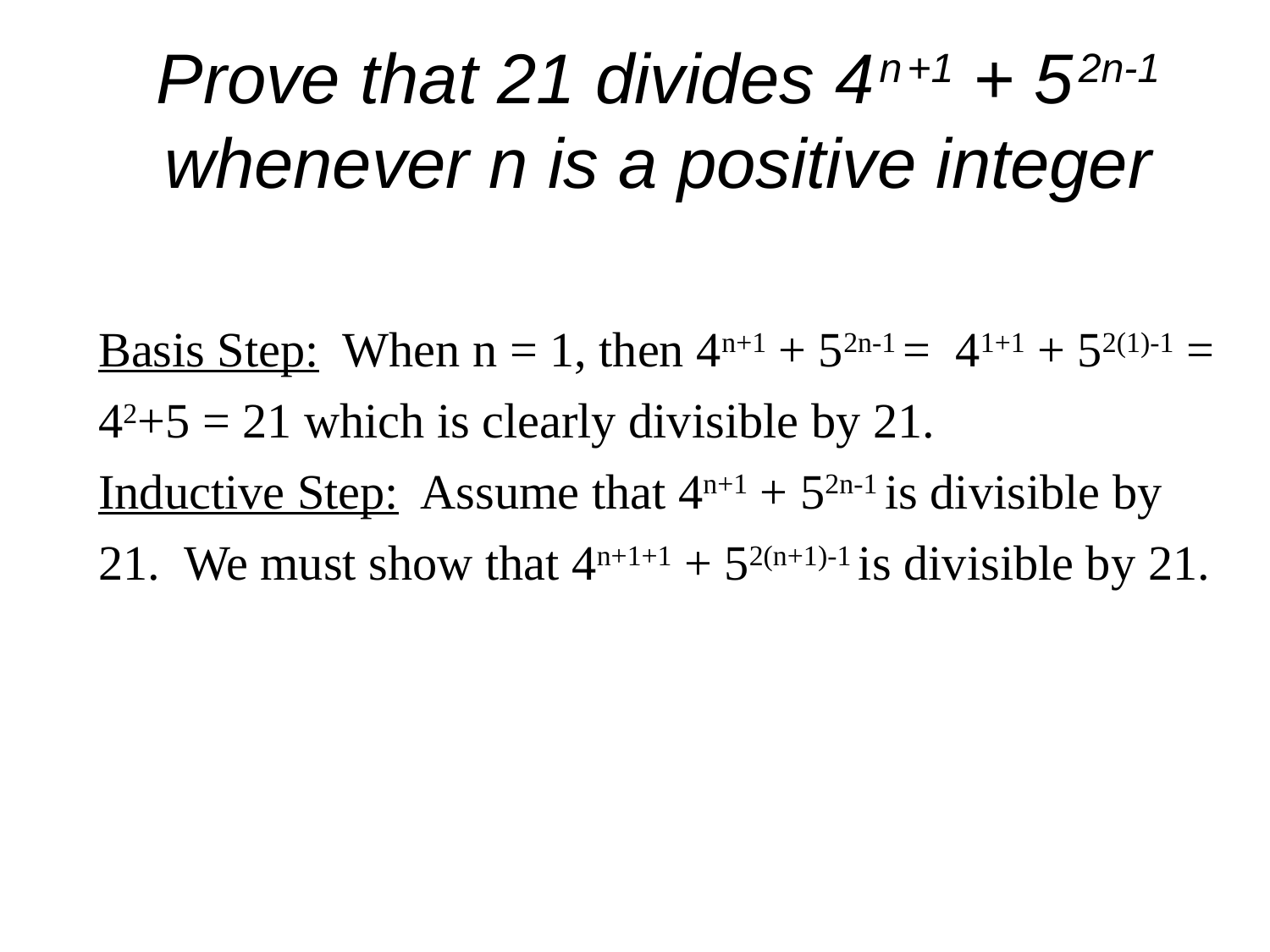

# Prove that 21 divides 4n+1 + 52n-1 whenever n is a positive integer
Basis Step:  When n = 1, then 4n+1 + 52n-1 =  41+1 + 52(1)-1 = 42+5 = 21 which is clearly divisible by 21.
Inductive Step:  Assume that 4n+1 + 52n-1 is divisible by 21.  We must show that 4n+1+1 + 52(n+1)-1 is divisible by 21.